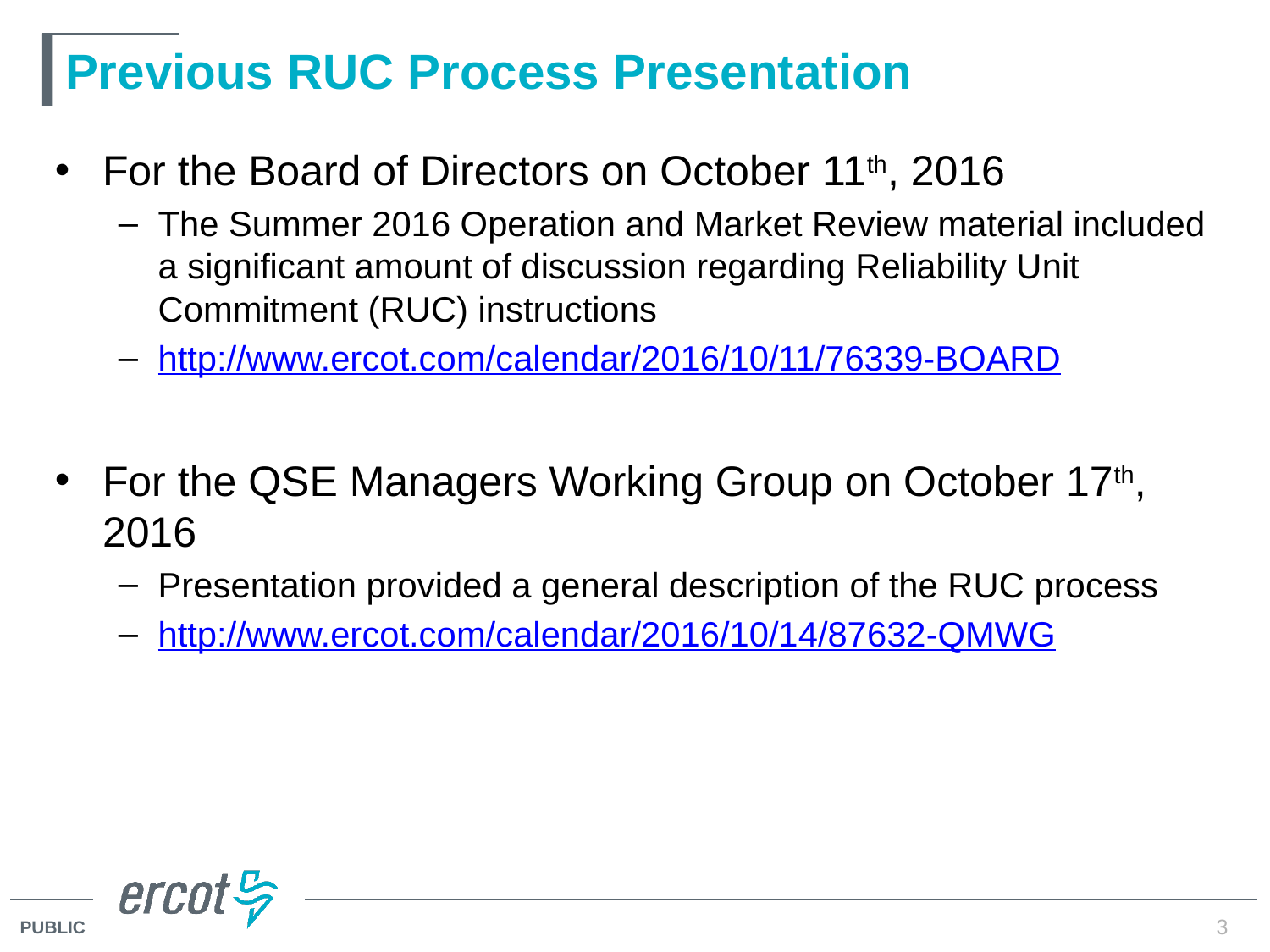

# Previous RUC Process Presentation
For the Board of Directors on October 11th, 2016
The Summer 2016 Operation and Market Review material included a significant amount of discussion regarding Reliability Unit Commitment (RUC) instructions
http://www.ercot.com/calendar/2016/10/11/76339-BOARD

For the QSE Managers Working Group on October 17th, 2016
Presentation provided a general description of the RUC process
http://www.ercot.com/calendar/2016/10/14/87632-QMWG

3